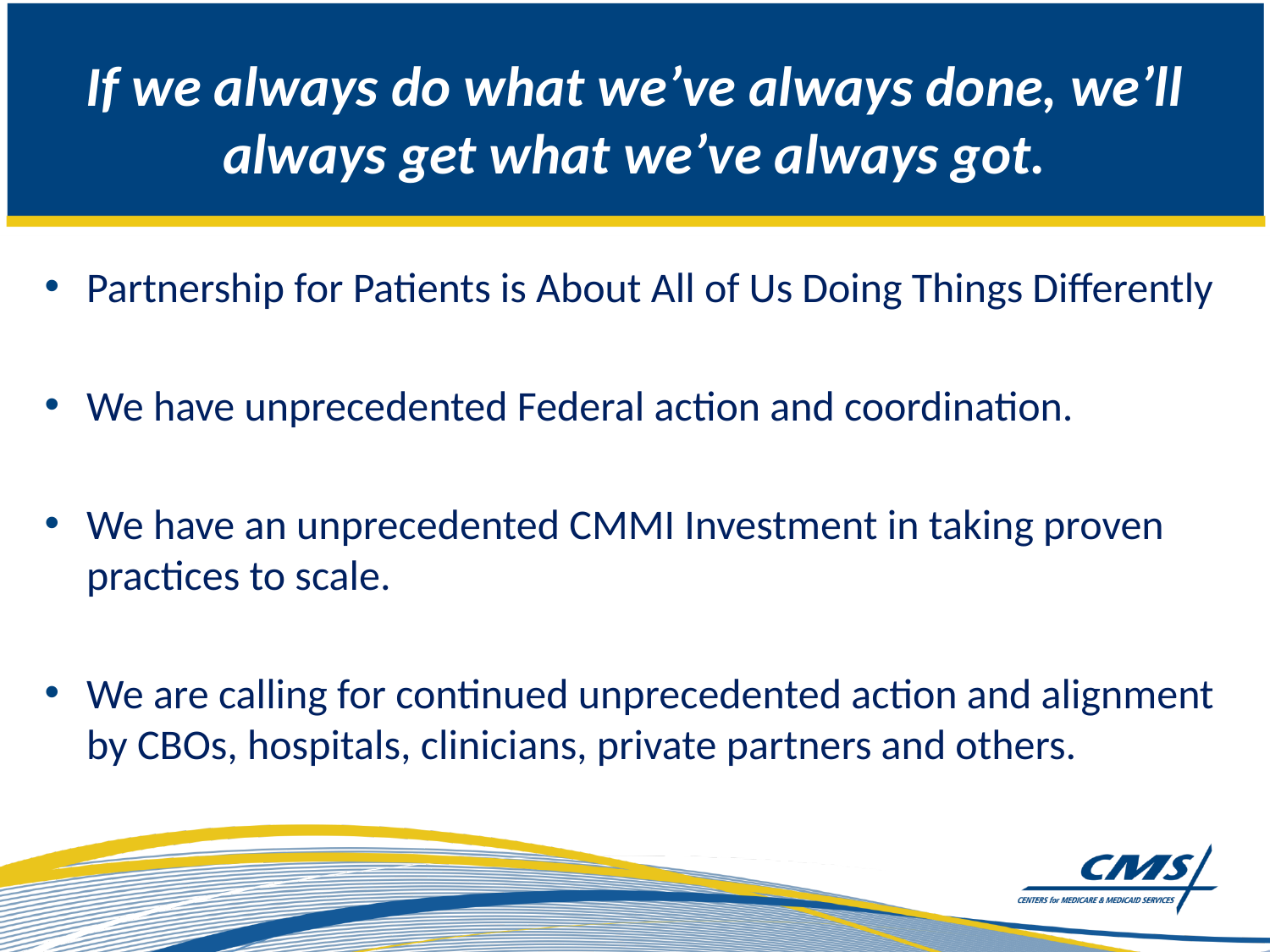

# If we always do what we’ve always done, we’ll always get what we’ve always got.
Partnership for Patients is About All of Us Doing Things Differently

We have unprecedented Federal action and coordination.

We have an unprecedented CMMI Investment in taking proven practices to scale.

We are calling for continued unprecedented action and alignment by CBOs, hospitals, clinicians, private partners and others.